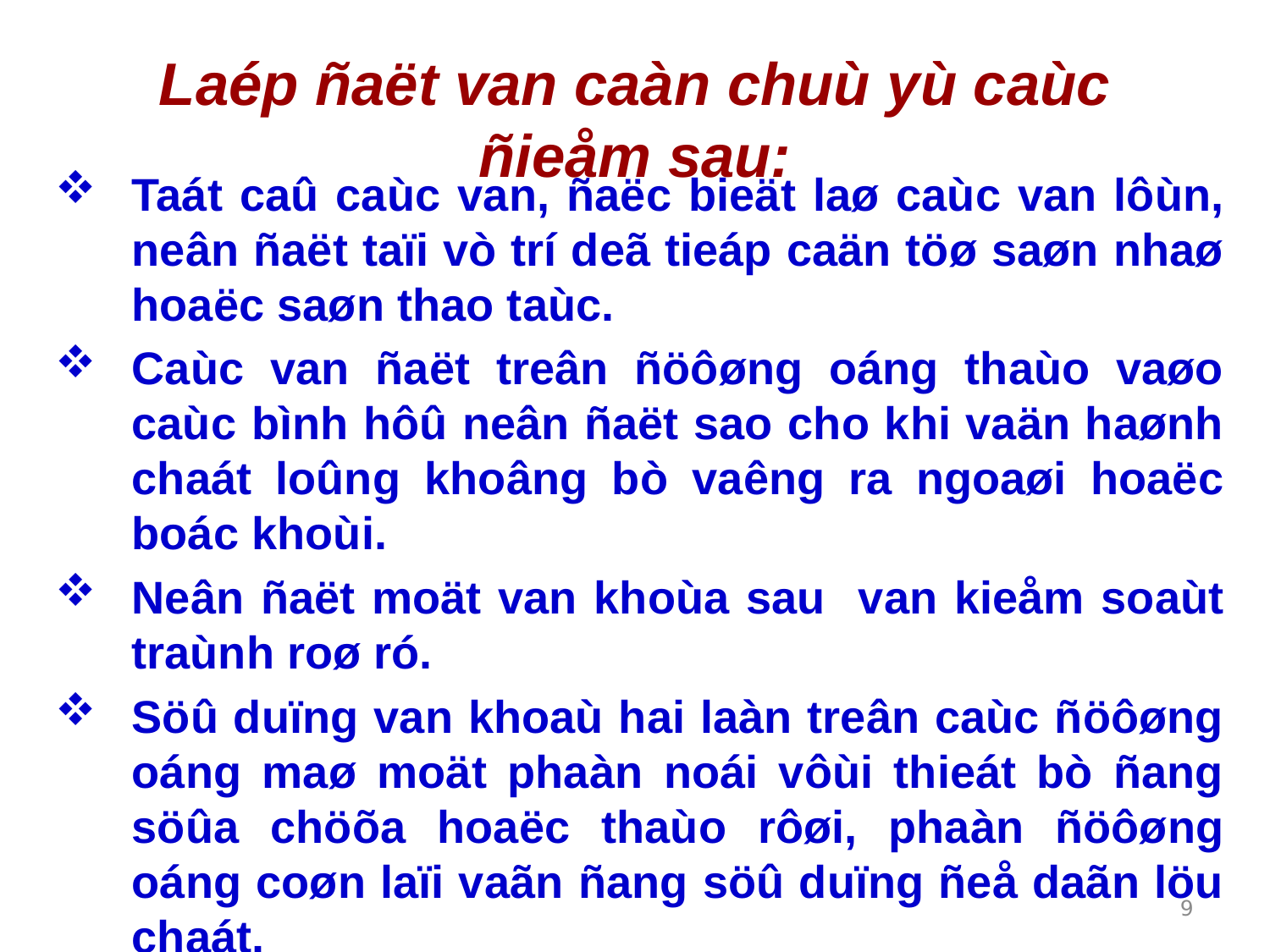

# Laép ñaët van caàn chuù yù caùc ñieåm sau:
Taát caû caùc van, ñaëc bieät laø caùc van lôùn, neân ñaët taïi vò trí deã tieáp caän töø saøn nhaø hoaëc saøn thao taùc.
Caùc van ñaët treân ñöôøng oáng thaùo vaøo caùc bình hôû neân ñaët sao cho khi vaän haønh chaát loûng khoâng bò vaêng ra ngoaøi hoaëc boác khoùi.
Neân ñaët moät van khoùa sau  van kieåm soaùt traùnh roø ró.
Söû duïng van khoaù hai laàn treân caùc ñöôøng oáng maø moät phaàn noái vôùi thieát bò ñang söûa chöõa hoaëc thaùo rôøi, phaàn ñöôøng oáng coøn laïi vaãn ñang söû duïng ñeå daãn löu chaát.
Ñaët caùc van khaån caáp vaø ñöôøng oáng ôû moät vò trí an toaøn beân ngoaøi phaân xöôûng cheá bieán.
9